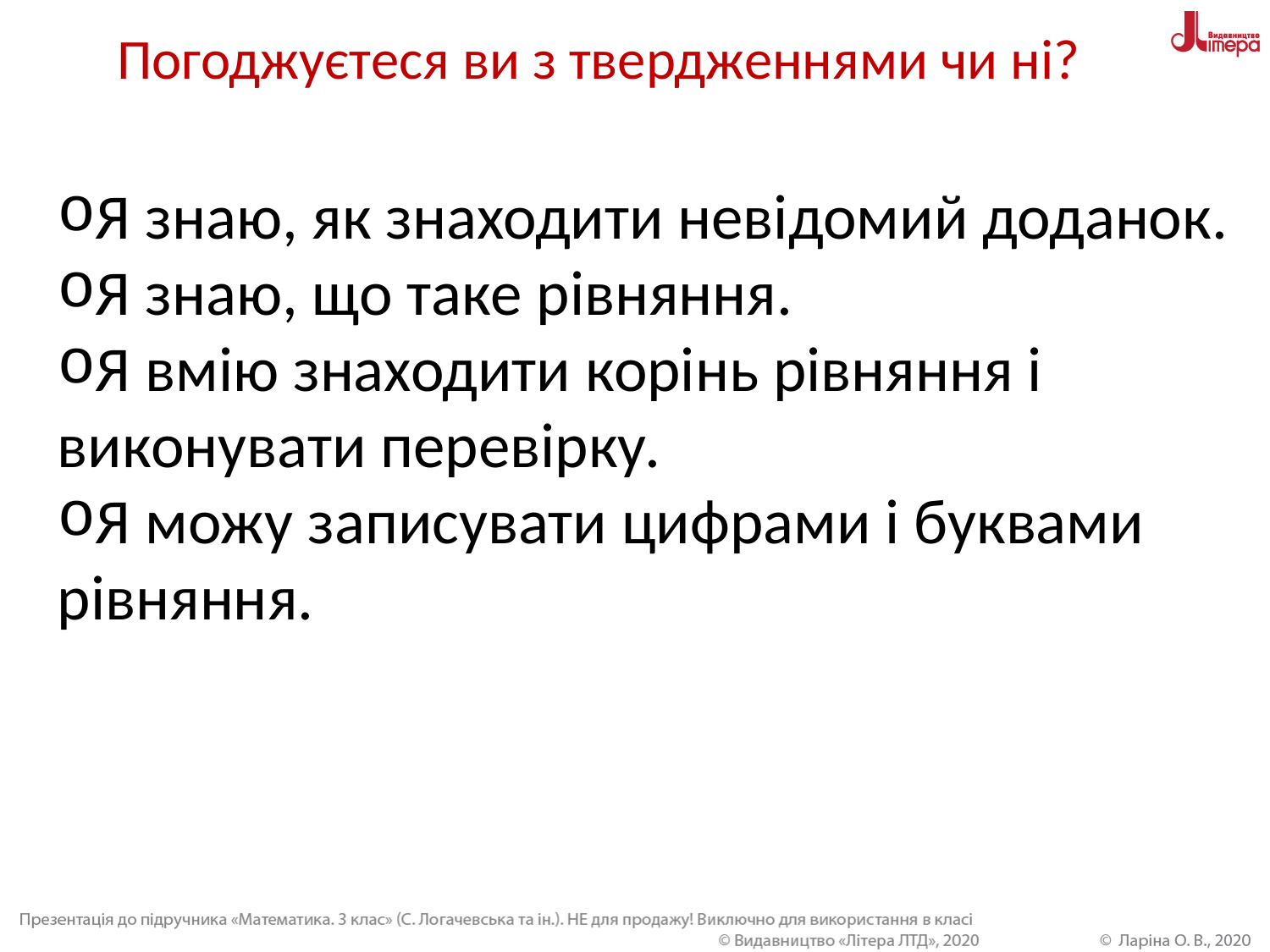

Погоджуєтеся ви з твердженнями чи ні?
Я знаю, як знаходити невідомий доданок.
Я знаю, що таке рівняння.
Я вмію знаходити корінь рівняння і виконувати перевірку.
Я можу записувати цифрами і буквами рівняння.